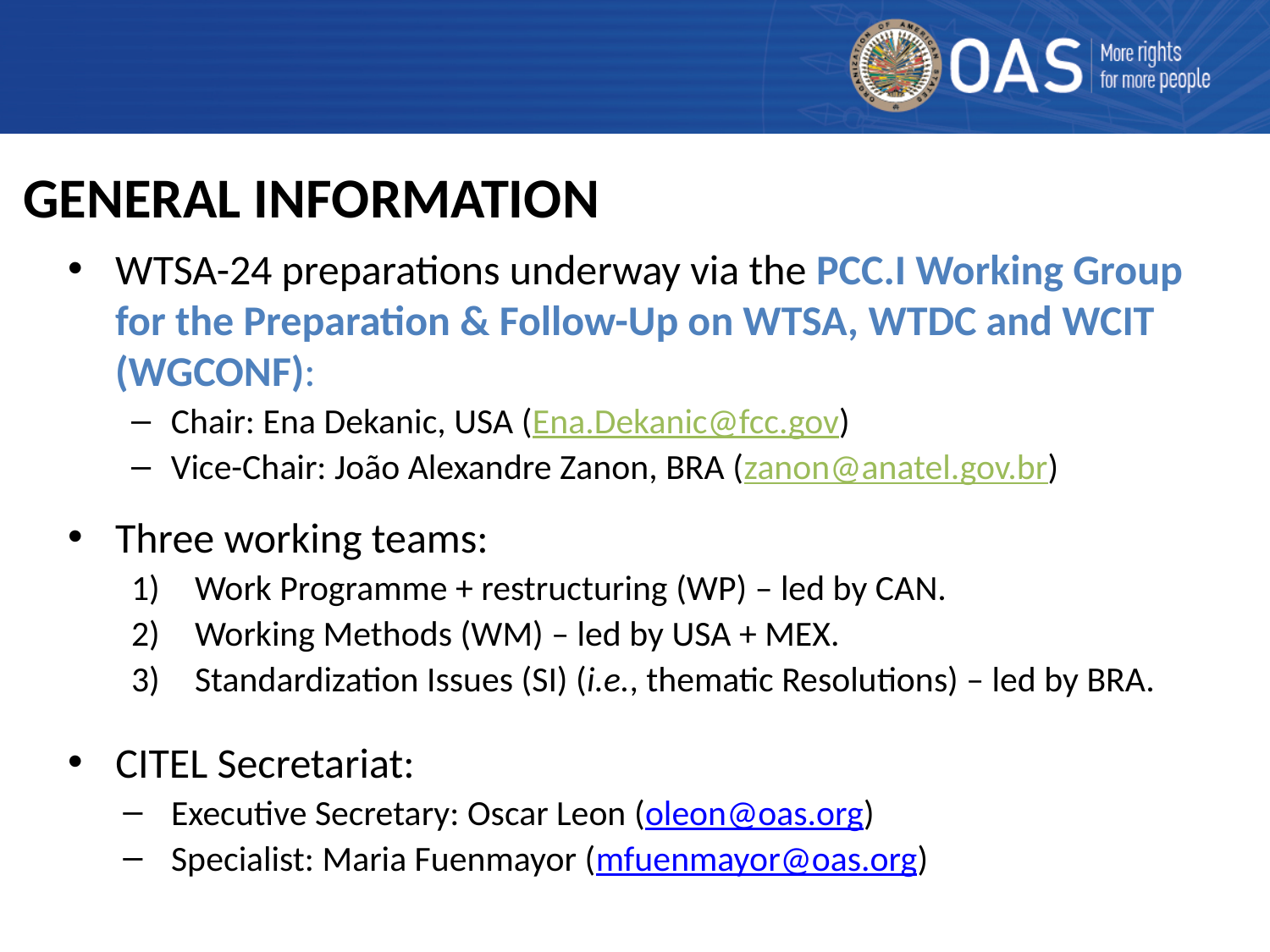

# GENERAL INFORMATION
WTSA-24 preparations underway via the PCC.I Working Group for the Preparation & Follow-Up on WTSA, WTDC and WCIT (WGCONF):
Chair: Ena Dekanic, USA (Ena.Dekanic@fcc.gov)
Vice-Chair: João Alexandre Zanon, BRA (zanon@anatel.gov.br)

Three working teams:
Work Programme + restructuring (WP) – led by CAN.
Working Methods (WM) – led by USA + MEX.
Standardization Issues (SI) (i.e., thematic Resolutions) – led by BRA.

CITEL Secretariat:
Executive Secretary: Oscar Leon (oleon@oas.org)
Specialist: Maria Fuenmayor (mfuenmayor@oas.org)